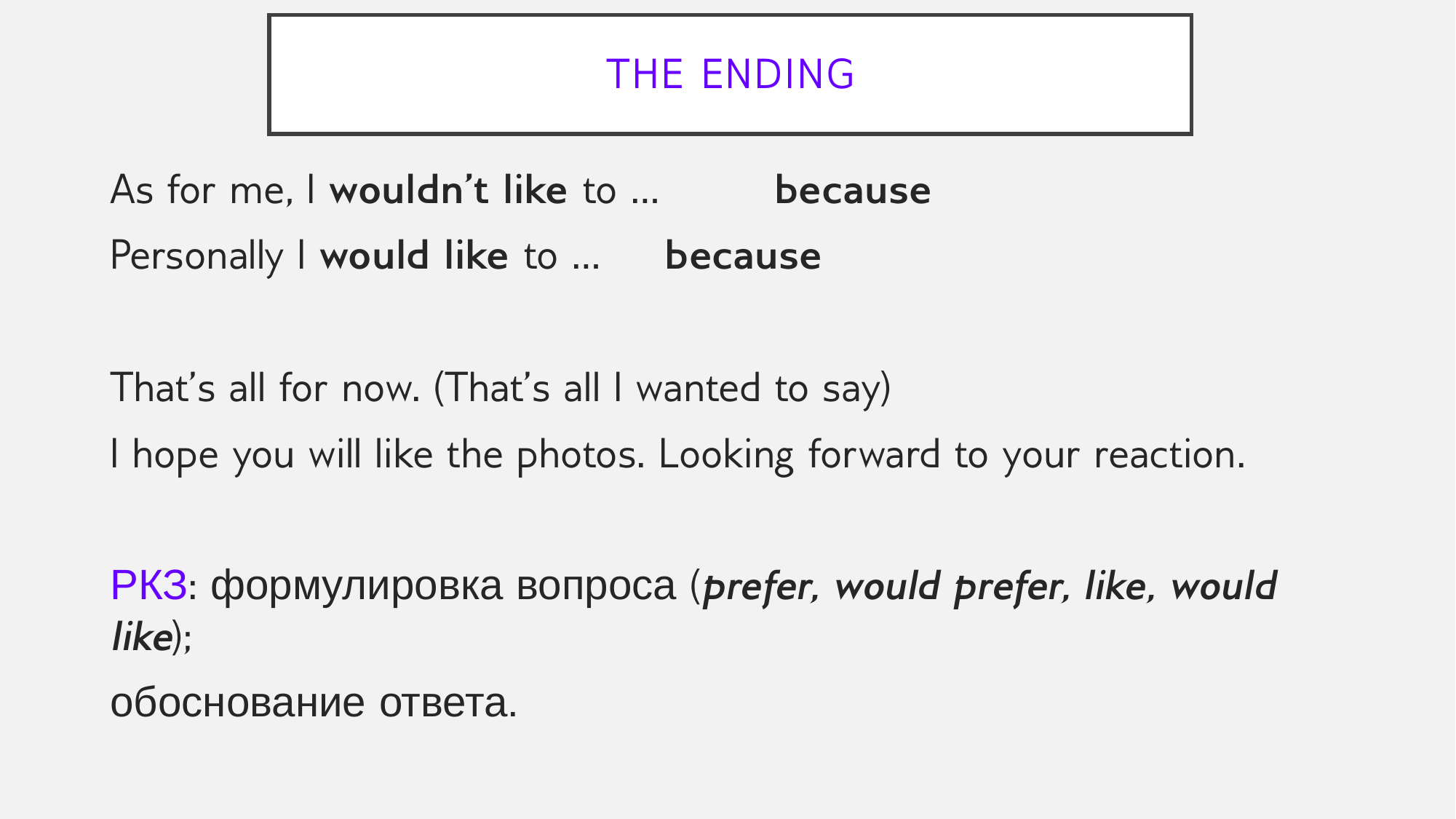

# THE ENDING
As for me, I wouldn’t like to …         because
Personally I would like to …     because

That’s all for now. (That’s all I wanted to say)
I hope you will like the photos. Looking forward to your reaction.

РКЗ: формулировка вопроса (prefer, would prefer, like, would like);
обоснование ответа.